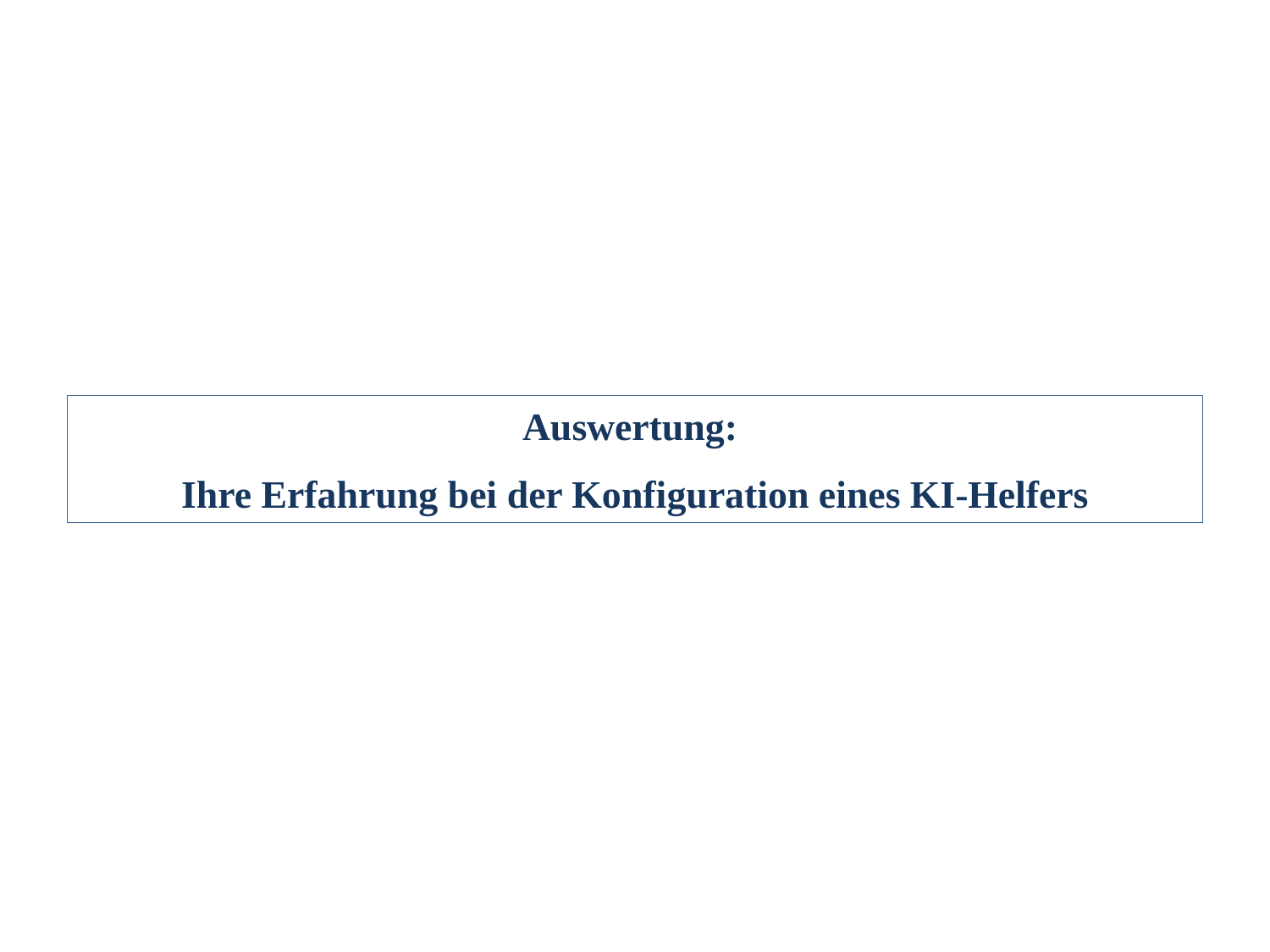

Auswertung:
Ihre Erfahrung bei der Konfiguration eines KI-Helfers